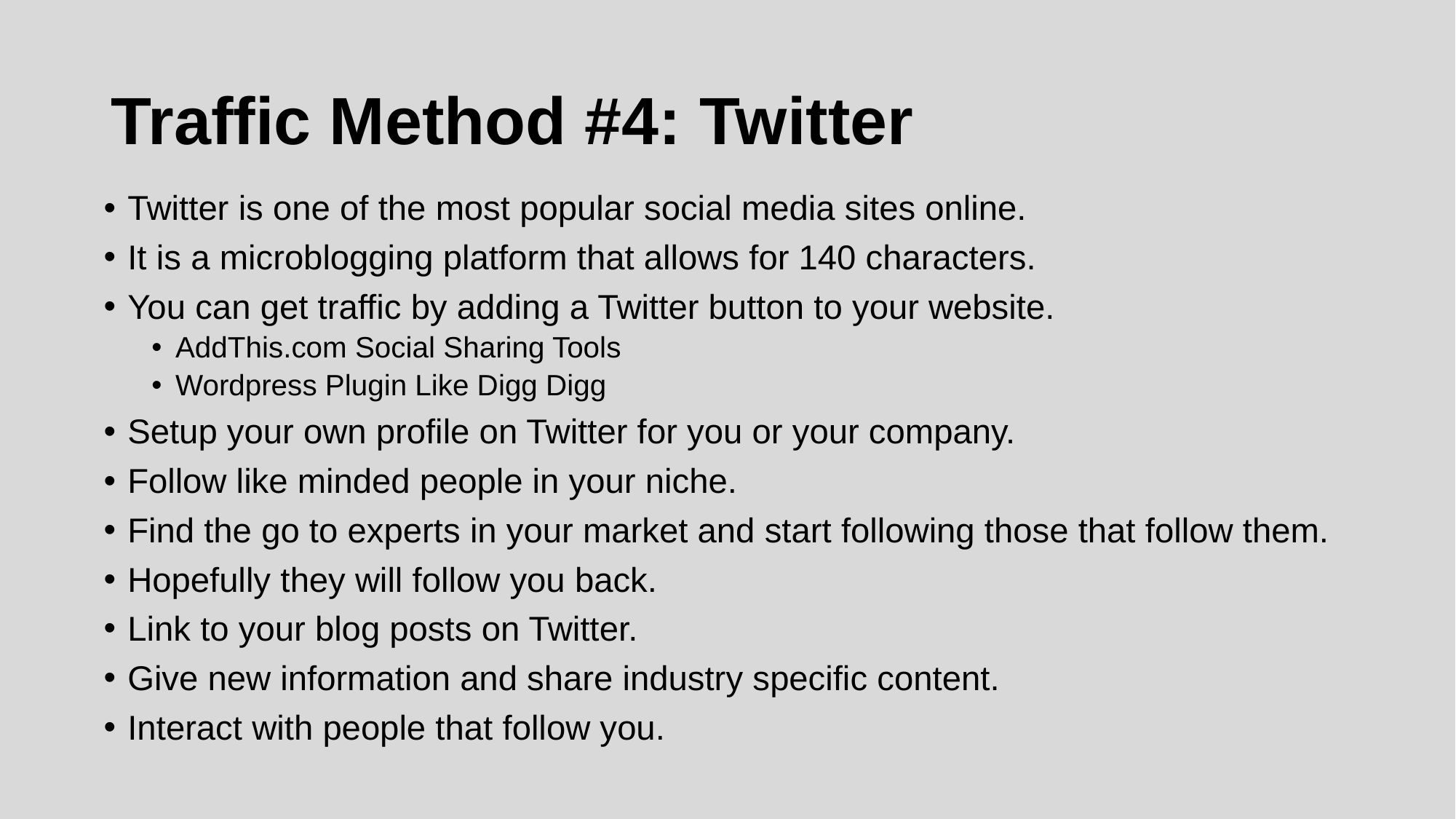

# Traffic Method #4: Twitter
Twitter is one of the most popular social media sites online.
It is a microblogging platform that allows for 140 characters.
You can get traffic by adding a Twitter button to your website.
AddThis.com Social Sharing Tools
Wordpress Plugin Like Digg Digg
Setup your own profile on Twitter for you or your company.
Follow like minded people in your niche.
Find the go to experts in your market and start following those that follow them.
Hopefully they will follow you back.
Link to your blog posts on Twitter.
Give new information and share industry specific content.
Interact with people that follow you.